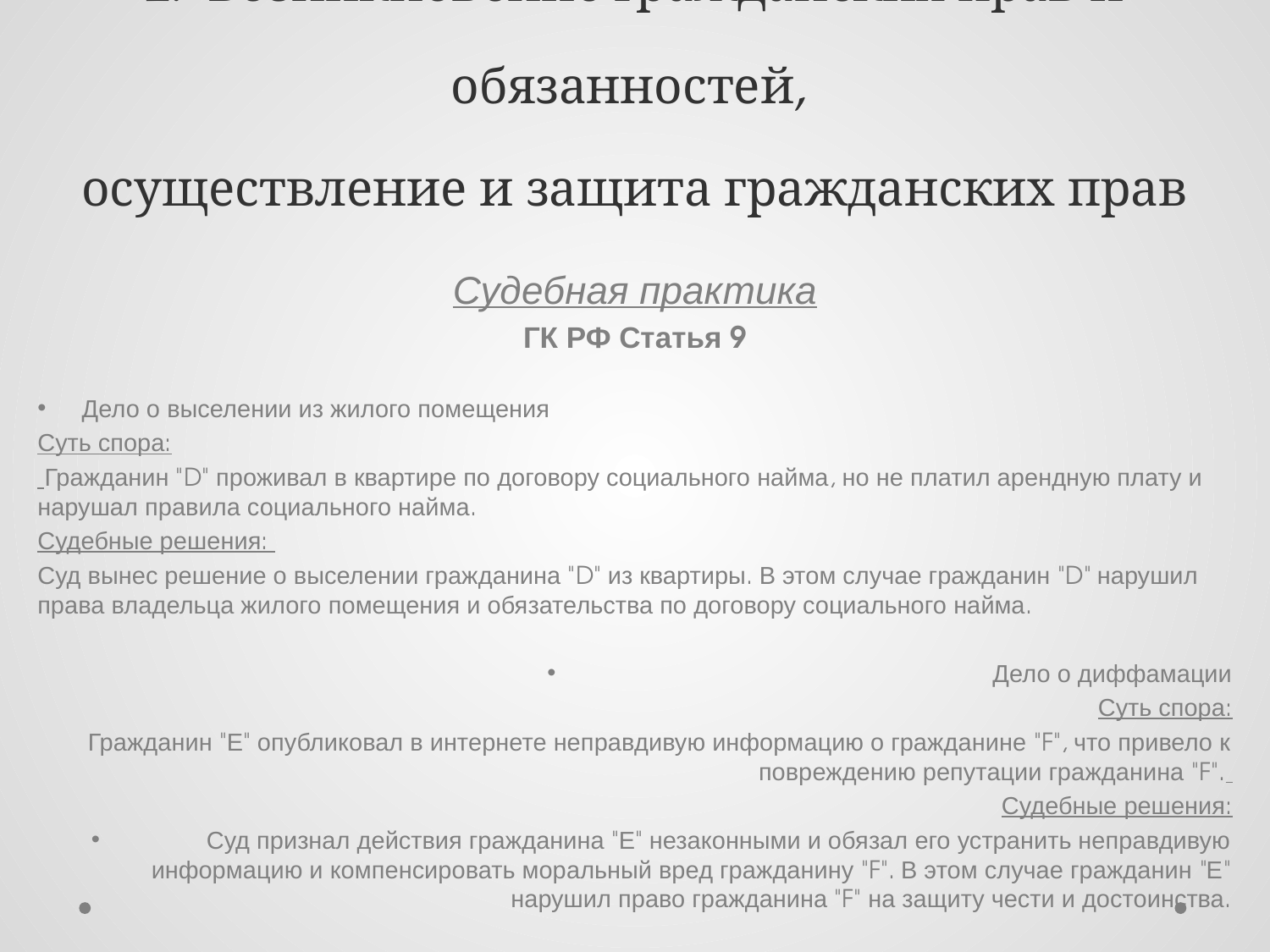

# 2.  Возникновение гражданских прав и обязанностей, осуществление и защита гражданских прав

Судебная практика
ГК РФ Статья 9

Дело о выселении из жилого помещения
Суть спора:
 Гражданин "D" проживал в квартире по договору социального найма, но не платил арендную плату и нарушал правила социального найма.
Судебные решения:
Суд вынес решение о выселении гражданина "D" из квартиры. В этом случае гражданин "D" нарушил права владельца жилого помещения и обязательства по договору социального найма.

Дело о диффамации
Суть спора:
Гражданин "Е" опубликовал в интернете неправдивую информацию о гражданине "F", что привело к повреждению репутации гражданина "F".
Судебные решения:
Суд признал действия гражданина "Е" незаконными и обязал его устранить неправдивую информацию и компенсировать моральный вред гражданину "F". В этом случае гражданин "Е" нарушил право гражданина "F" на защиту чести и достоинства.